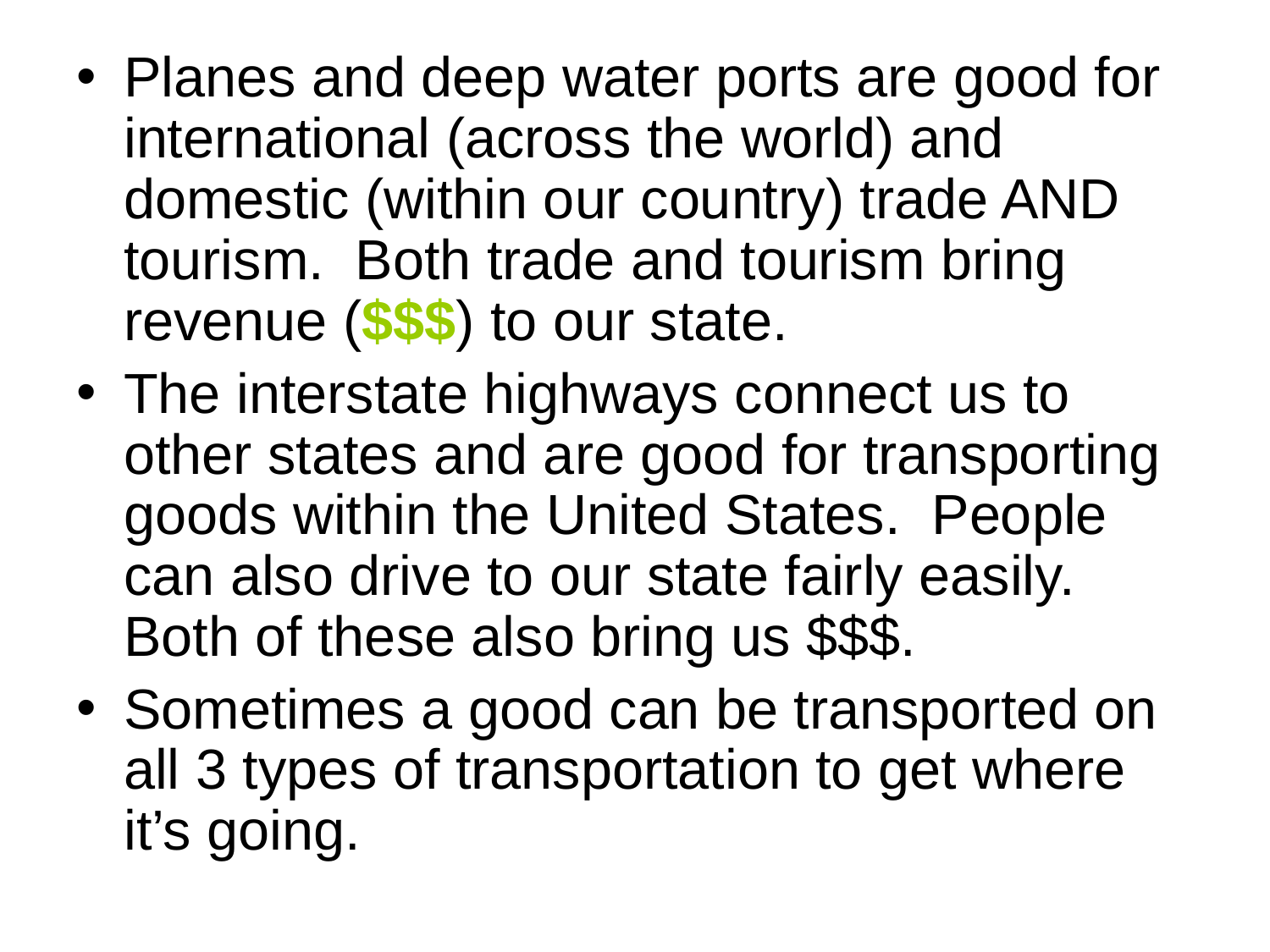

Planes and deep water ports are good for international (across the world) and domestic (within our country) trade AND tourism.  Both trade and tourism bring revenue ($$$) to our state.
The interstate highways connect us to other states and are good for transporting goods within the United States.  People can also drive to our state fairly easily.  Both of these also bring us $$$.
Sometimes a good can be transported on all 3 types of transportation to get where it’s going.